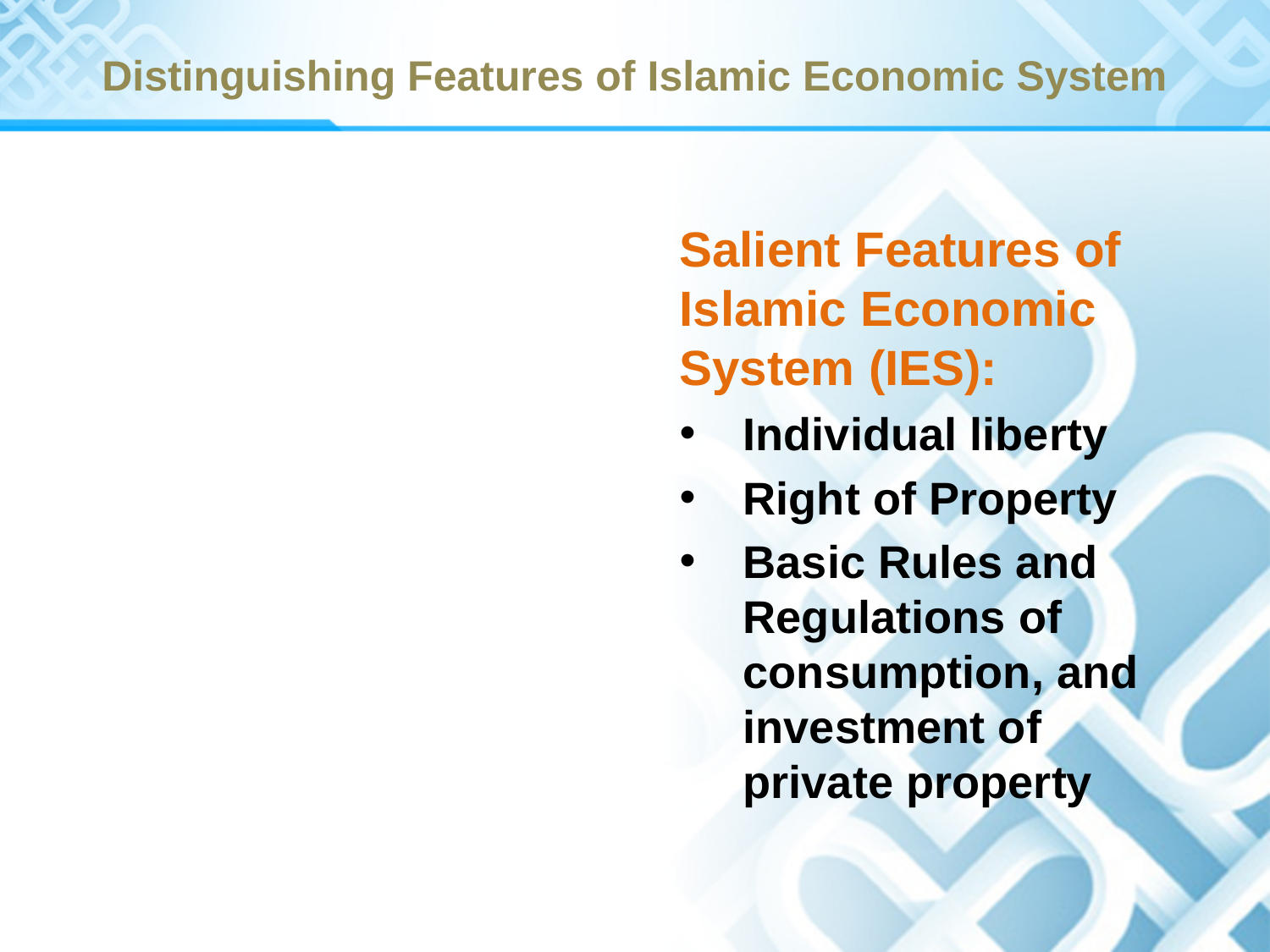

Distinguishing Features of Islamic Economic System
Salient Features of Islamic Economic System (IES):
Individual liberty
Right of Property
Basic Rules and Regulations of consumption, and investment of private property